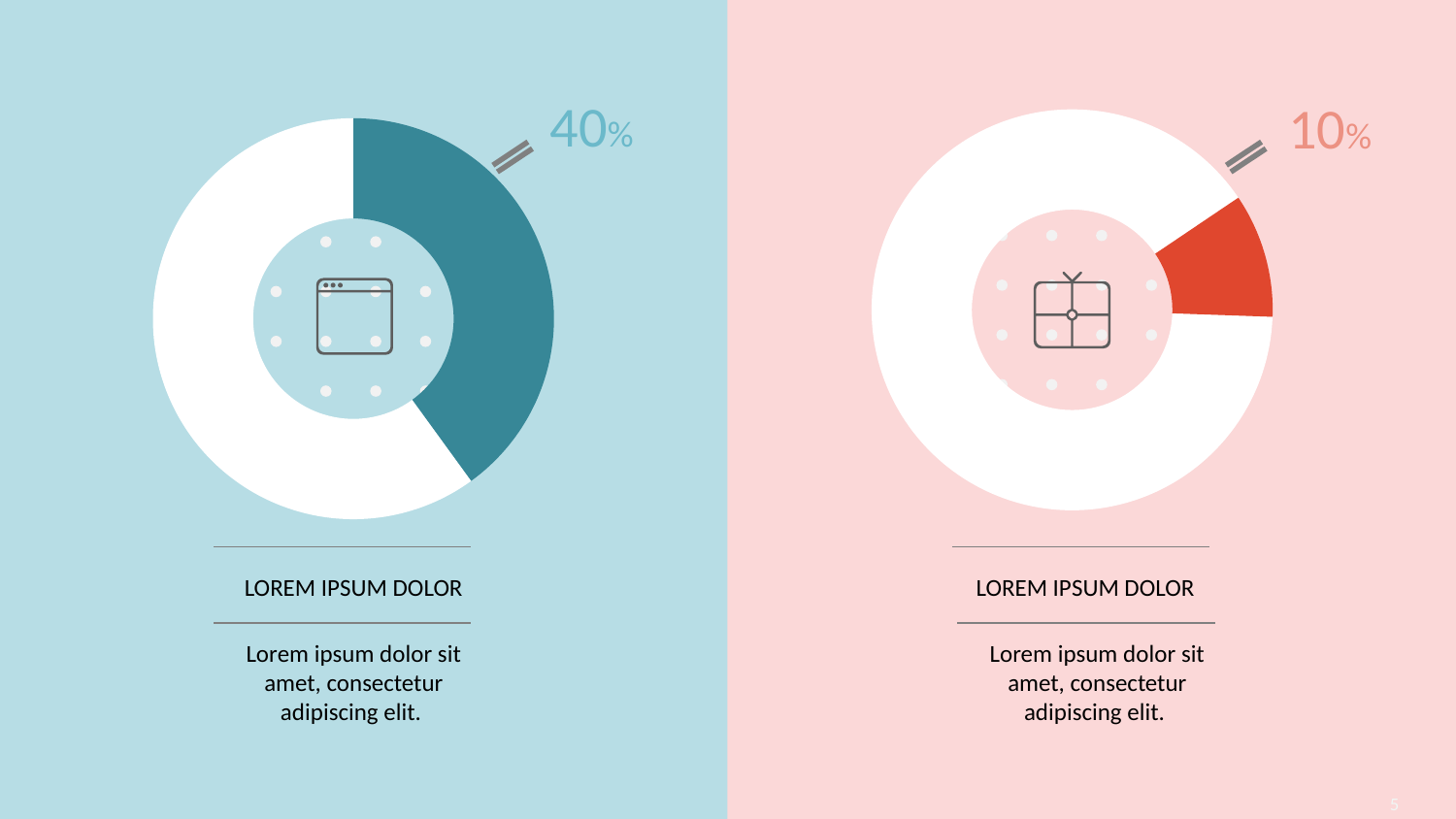

40%
10%

### Chart

| Category |  |
|---|---|

### Chart

| Category |  |
|---|---|

LOREM IPSUM DOLOR
LOREM IPSUM DOLOR
Lorem ipsum dolor sit amet, consectetur adipiscing elit.
Lorem ipsum dolor sit amet, consectetur adipiscing elit.